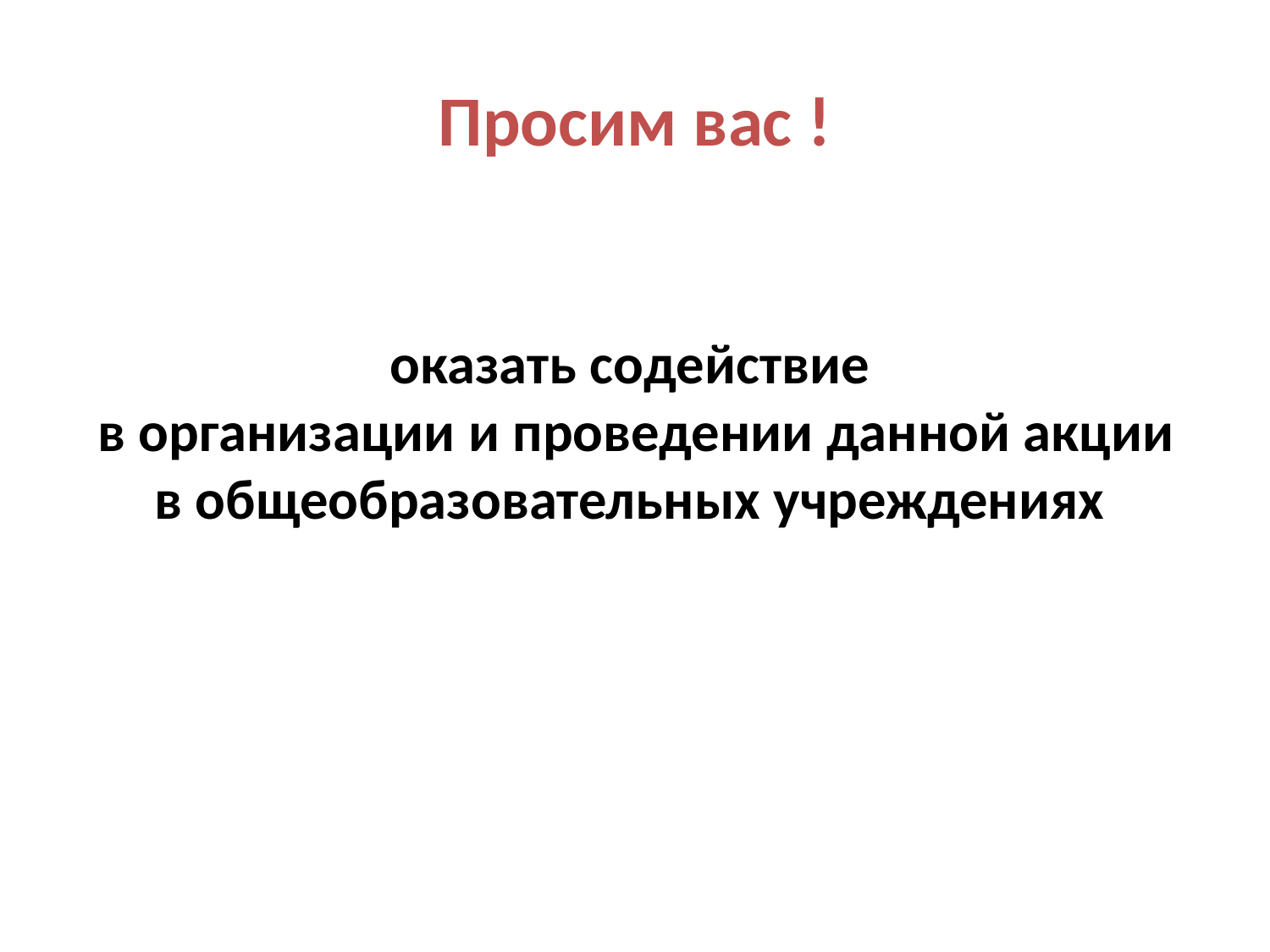

# Просим вас !

оказать содействие
 в организации и проведении данной акции
 в общеобразовательных учреждениях